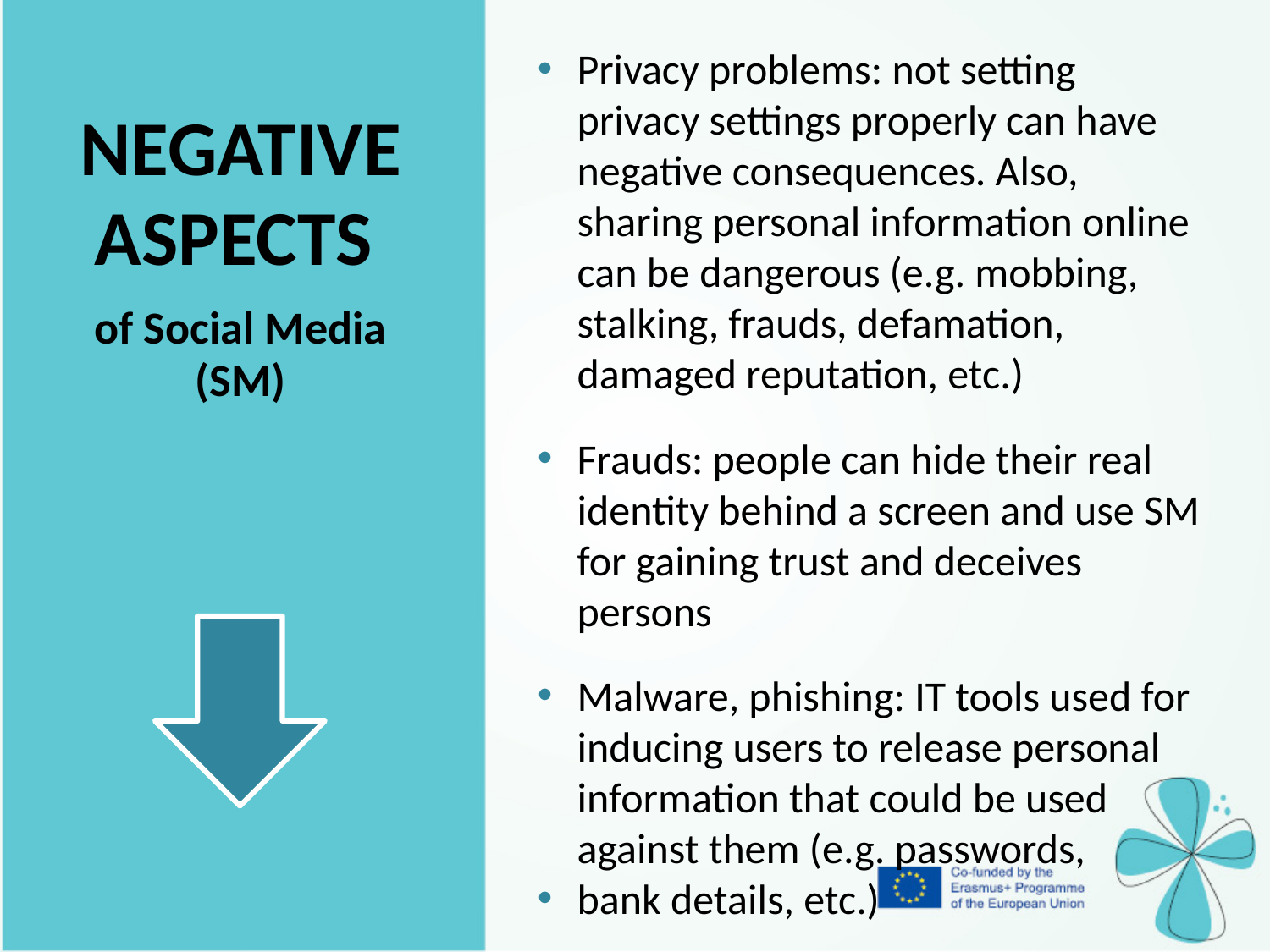

Privacy problems: not setting privacy settings properly can have negative consequences. Also, sharing personal information online can be dangerous (e.g. mobbing, stalking, frauds, defamation, damaged reputation, etc.)

Frauds: people can hide their real identity behind a screen and use SM for gaining trust and deceives persons

Malware, phishing: IT tools used for inducing users to release personal information that could be used against them (e.g. passwords,
bank details, etc.)
| NEGAtive aspects of Social Media (SM) |
| --- |